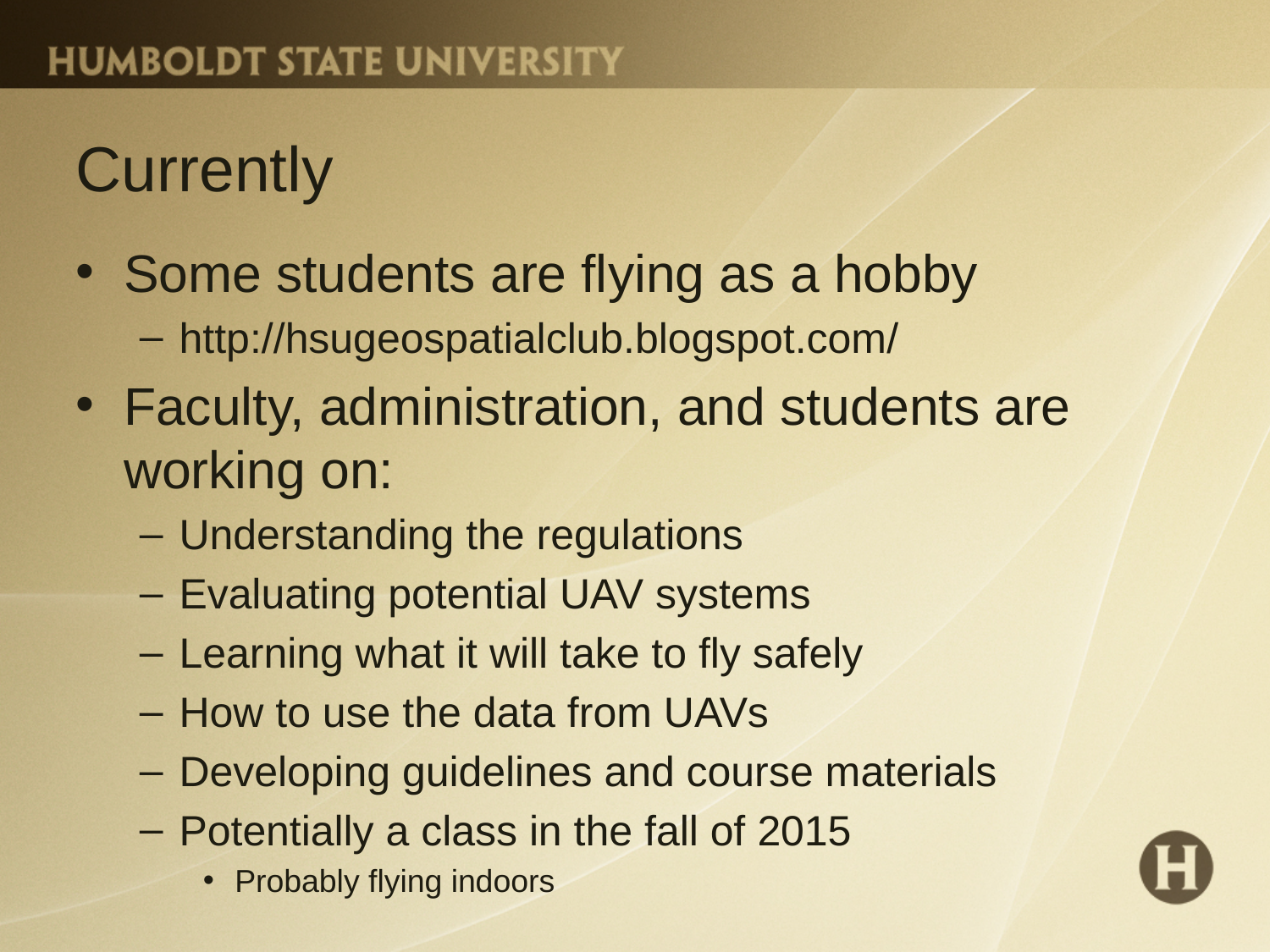

# Currently
Some students are flying as a hobby
http://hsugeospatialclub.blogspot.com/
Faculty, administration, and students are working on:
Understanding the regulations
Evaluating potential UAV systems
Learning what it will take to fly safely
How to use the data from UAVs
Developing guidelines and course materials
Potentially a class in the fall of 2015
Probably flying indoors